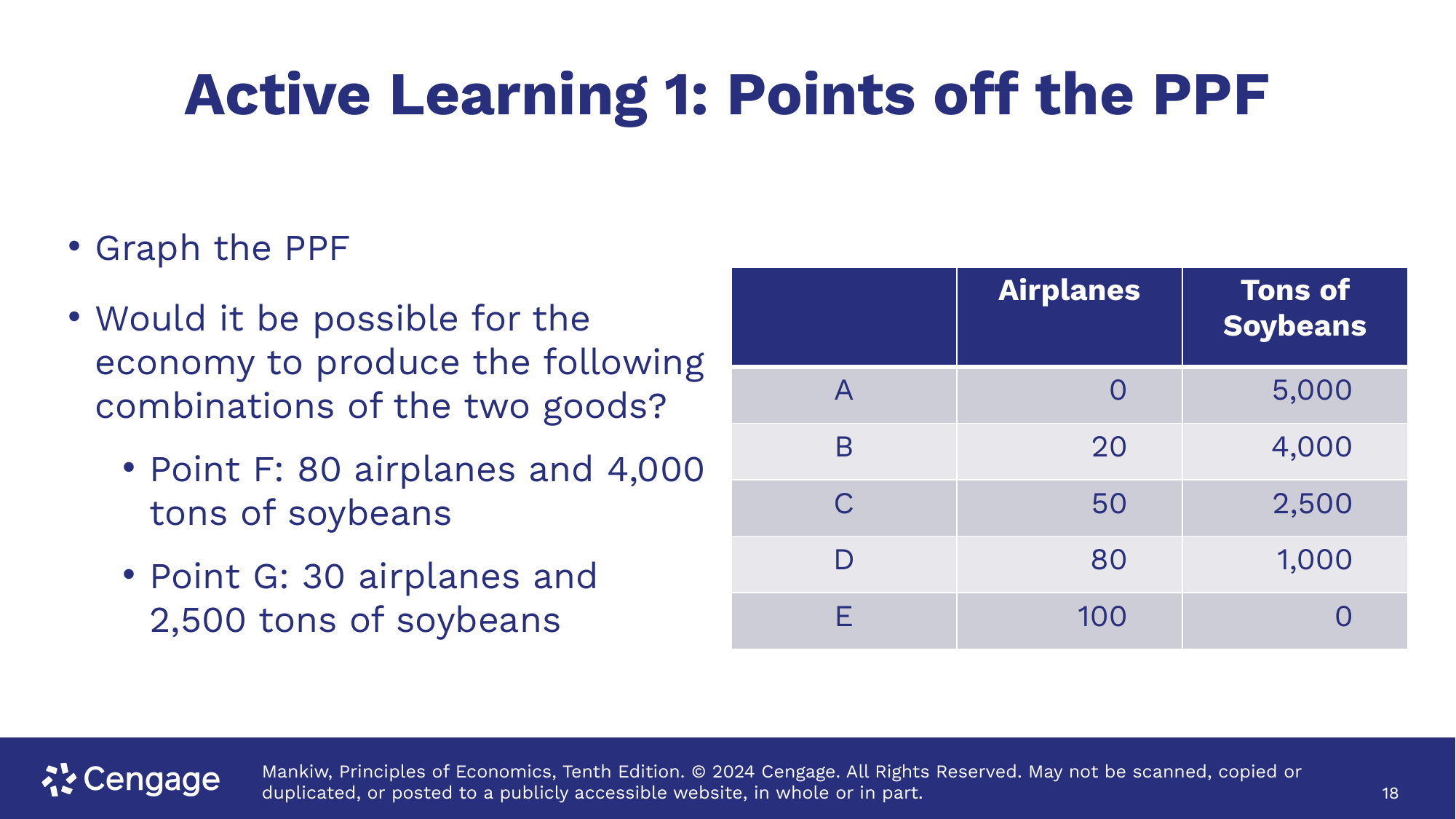

# Active Learning 1: Points off the PPF
Graph the PPF
Would it be possible for the economy to produce the following combinations of the two goods?
Point F: 80 airplanes and 4,000 tons of soybeans
Point G: 30 airplanes and 2,500 tons of soybeans
|  | Airplanes | Tons of Soybeans |
| --- | --- | --- |
| A | 0 | 5,000 |
| B | 20 | 4,000 |
| C | 50 | 2,500 |
| D | 80 | 1,000 |
| E | 100 | 0 |